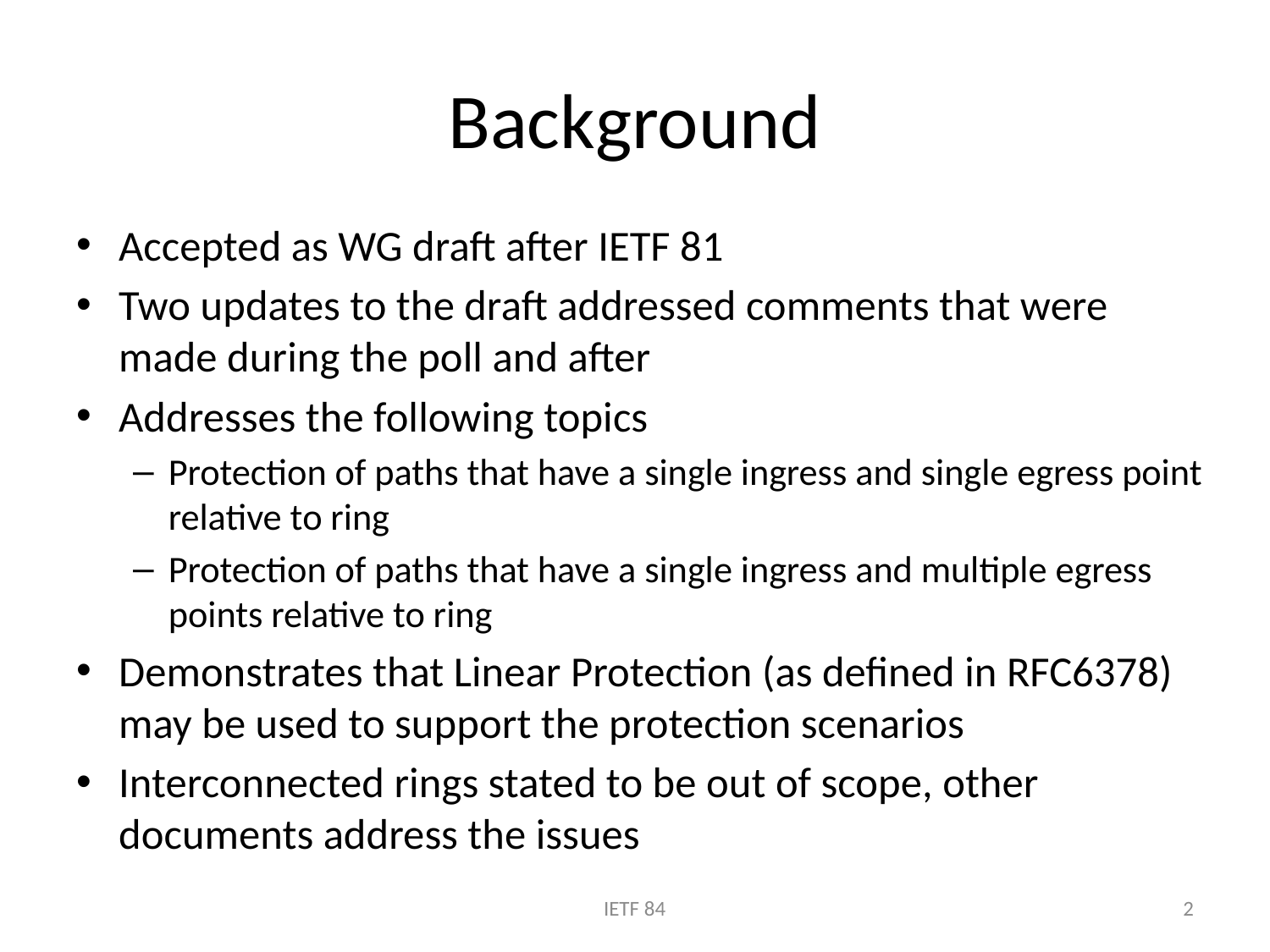

# Background
Accepted as WG draft after IETF 81
Two updates to the draft addressed comments that were made during the poll and after
Addresses the following topics
Protection of paths that have a single ingress and single egress point relative to ring
Protection of paths that have a single ingress and multiple egress points relative to ring
Demonstrates that Linear Protection (as defined in RFC6378) may be used to support the protection scenarios
Interconnected rings stated to be out of scope, other documents address the issues

IETF 84
2